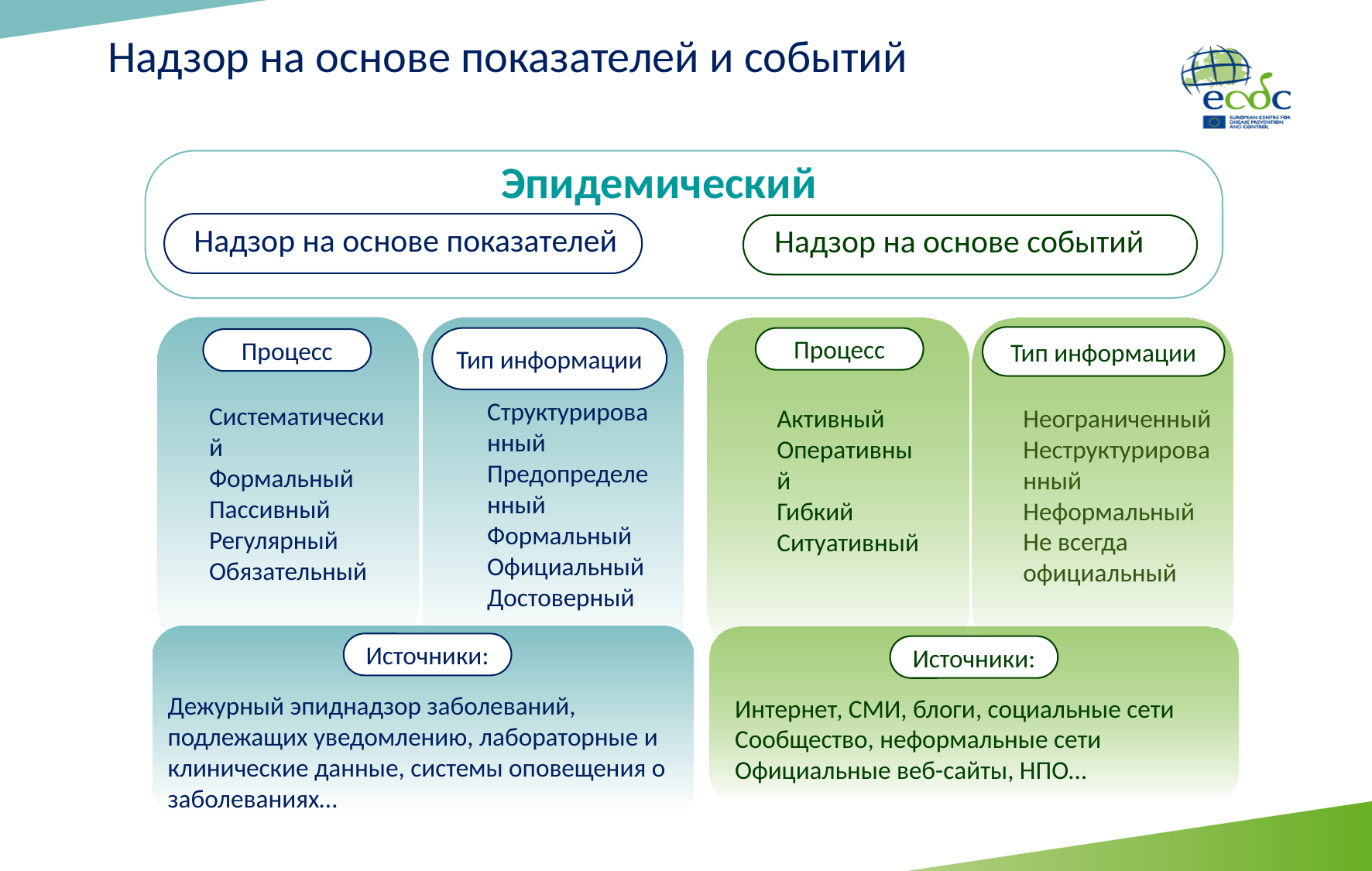

Надзор на основе показателей и событий
Эпидемический Анализ

Надзор на основе показателей
Надзор на основе событий

Тип информации
Тип информации
Процесс
Процесс
Структурированный
Предопределенный
Формальный
Официальный
Достоверный
Систематический
Формальный
Пассивный
Регулярный
Обязательный
Неограниченный
Неструктурированный
Неформальный
Не всегда официальный
Активный
Оперативный
Гибкий
Ситуативный

Источники:
Источники:
Дежурный эпиднадзор заболеваний, подлежащих уведомлению, лабораторные и клинические данные, системы оповещения о заболеваниях…
Интернет, СМИ, блоги, социальные сети
Сообщество, неформальные cети
Официальные веб-сайты, НПО…